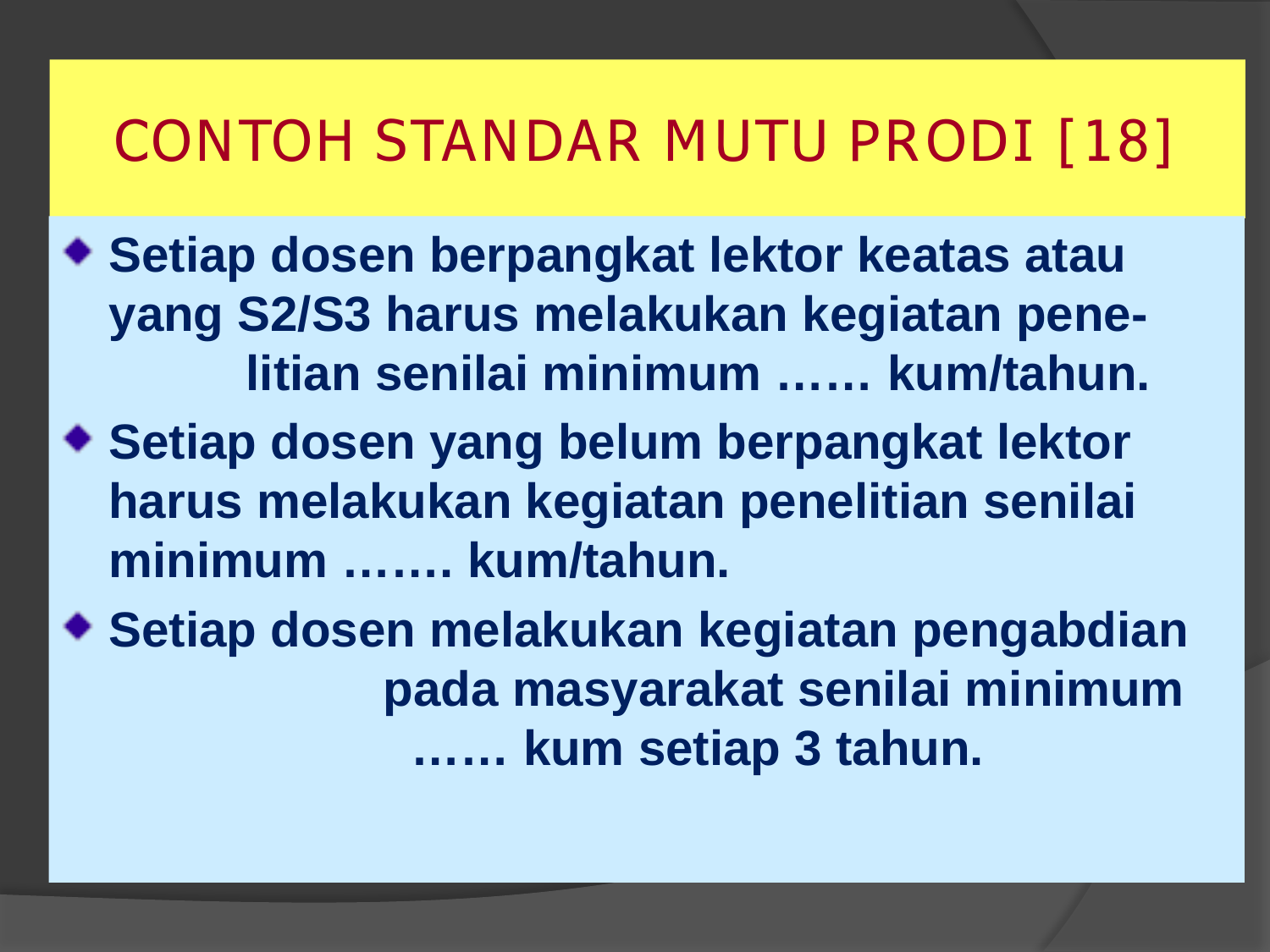

CONTOH STANDAR MUTU PRODI [18]
Setiap dosen berpangkat lektor keatas atau yang S2/S3 harus melakukan kegiatan pene-                 litian senilai minimum …… kum/tahun.
Setiap dosen yang belum berpangkat lektor harus melakukan kegiatan penelitian senilai minimum ……. kum/tahun.
Setiap dosen melakukan kegiatan pengabdian                        pada masyarakat senilai minimum                          …… kum setiap 3 tahun.